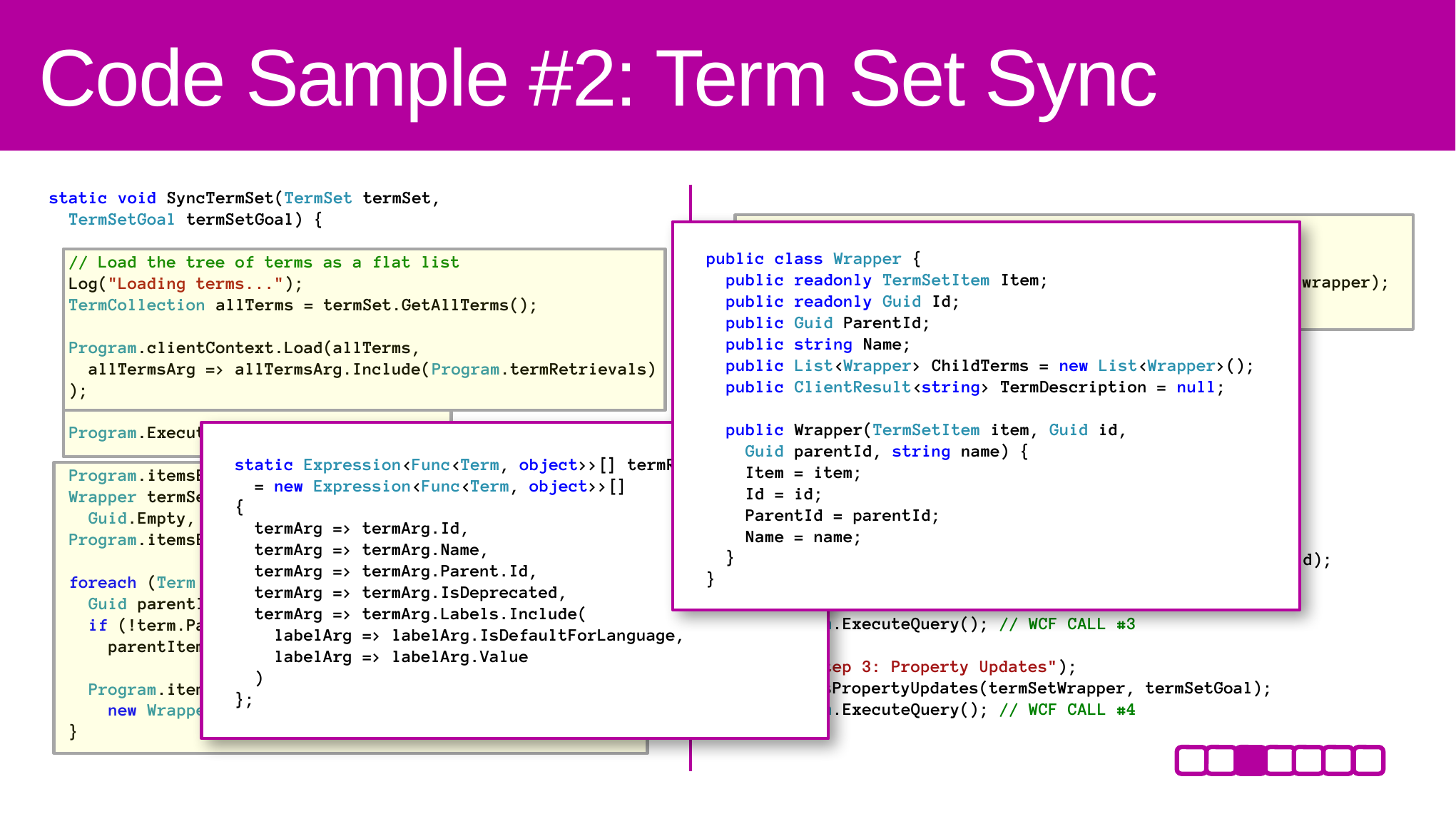

Code Sample #2: Term Set Sync
static void SyncTermSet(TermSet termSet,
  TermSetGoal termSetGoal) {

  // Load the tree of terms as a flat list
  Log("Loading terms...");
  TermCollection allTerms = termSet.GetAllTerms();

  Program.clientContext.Load(allTerms,
    allTermsArg => allTermsArg.Include(Program.termRetrievals)
  );

  Program.ExecuteQuery(); // WCF CALL #2

  Program.itemsById = new Dictionary<Guid, Wrapper>();
  Wrapper termSetWrapper = new Wrapper(termSet, termSet.Id,
    Guid.Empty, termSet.Name);
  Program.itemsById.Add(termSetWrapper.Id, termSetWrapper);

  foreach (Term term in allTerms) {
    Guid parentItemId = termSet.Id;
    if (!term.Parent.ServerObjectIsNull.Value)
      parentItemId = term.Parent.Id;

    Program.itemsById.Add(term.Id,
      new Wrapper(term, term.Id, parentItemId, term.Name));
  }

public class Wrapper {
  public readonly TermSetItem Item;
  public readonly Guid Id;
  public Guid ParentId;
  public string Name;
  public List<Wrapper> ChildTerms = new List<Wrapper>();
  public ClientResult<string> TermDescription = null;

  public Wrapper(TermSetItem item, Guid id,
    Guid parentId, string name) {
    Item = item;
    Id = id;
    ParentId = parentId;
    Name = name;
  }
}
  foreach (Wrapper wrapper in Program.itemsById.Values) {
    if (wrapper != termSetWrapper)
      Program.itemsById[wrapper.ParentId].ChildTerms.Add(wrapper);
  }

  Log("Step 1: Adds and Moves");
  ProcessAddsAndMoves(termSetWrapper, termSetGoal);

  Log("Step 2: Deletes");
  ProcessDeletes(termSetWrapper, termSetGoal);

  Log("Querying auxiliary data");
  foreach (Wrapper wrapper in Program.itemsById.Values) {
    if (wrapper != termSetWrapper) {
      wrapper.TermDescription
        = ((Term)wrapper.Item).GetDescription(Program.lcid);
    }
  }
  Program.ExecuteQuery(); // WCF CALL #3

  Log("Step 3: Property Updates");
  ProcessPropertyUpdates(termSetWrapper, termSetGoal);
  Program.ExecuteQuery(); // WCF CALL #4
}

static Expression<Func<Term, object>>[] termRetrievals
  = new Expression<Func<Term, object>>[]
{
  termArg => termArg.Id,
  termArg => termArg.Name,
  termArg => termArg.Parent.Id,
  termArg => termArg.IsDeprecated,
  termArg => termArg.Labels.Include(
    labelArg => labelArg.IsDefaultForLanguage,
    labelArg => labelArg.Value
  )
};